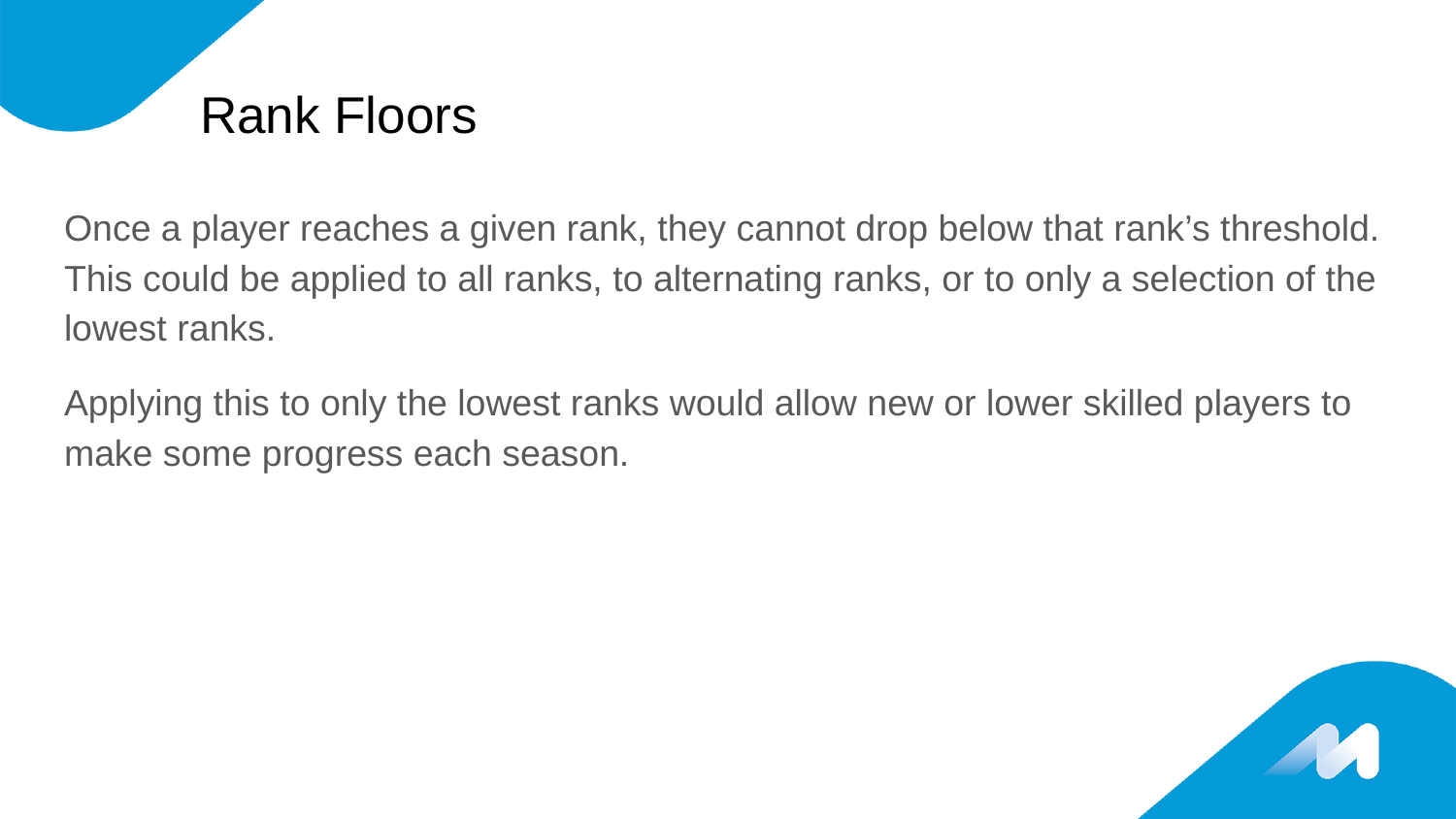

# Rank Floors
Once a player reaches a given rank, they cannot drop below that rank’s threshold. This could be applied to all ranks, to alternating ranks, or to only a selection of the lowest ranks.
Applying this to only the lowest ranks would allow new or lower skilled players to make some progress each season.